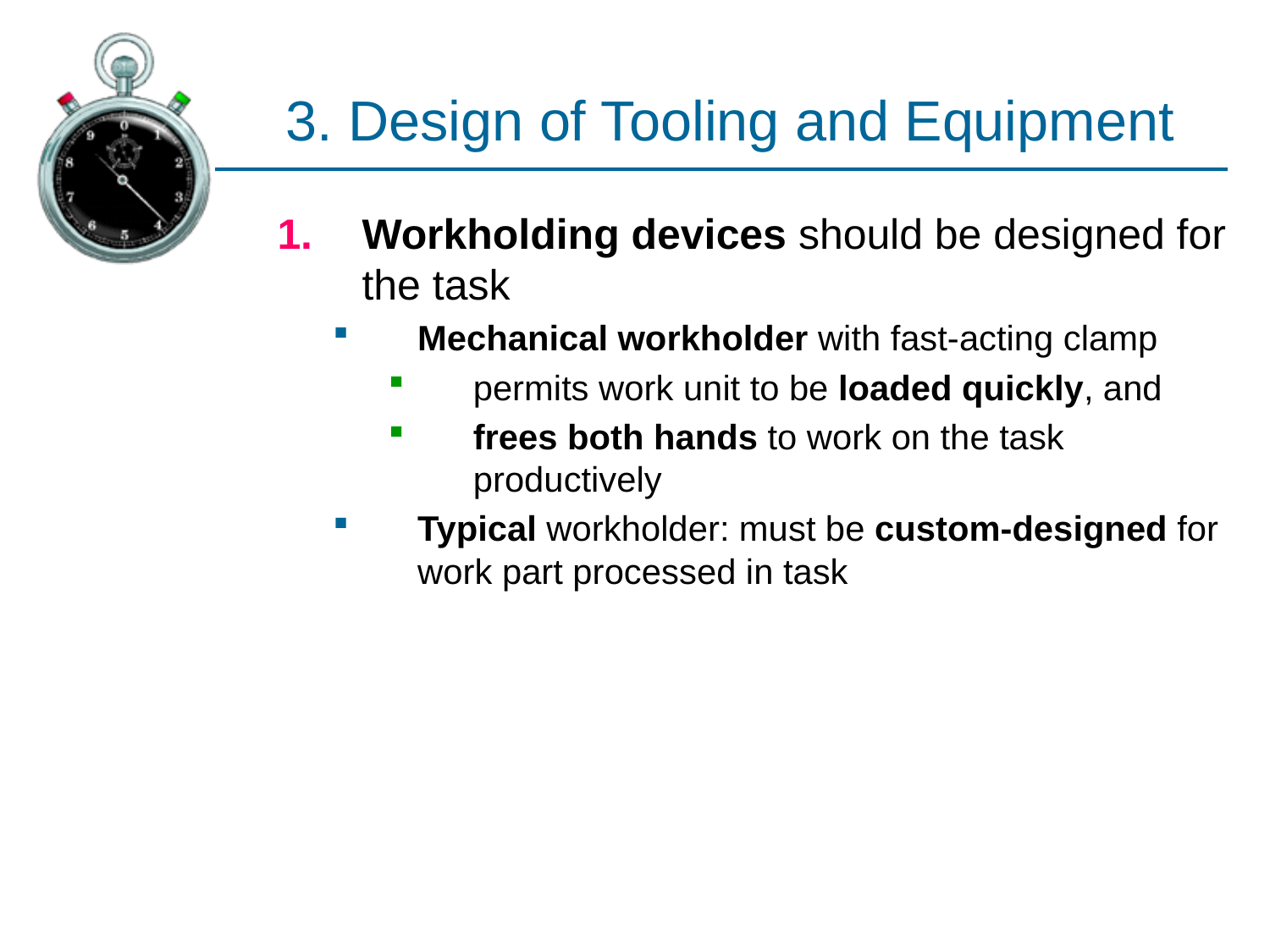

# 3. Design of Tooling and Equipment
Workholding devices should be designed for the task
Mechanical workholder with fast-acting clamp
permits work unit to be loaded quickly, and
frees both hands to work on the task productively
Typical workholder: must be custom-designed for work part processed in task